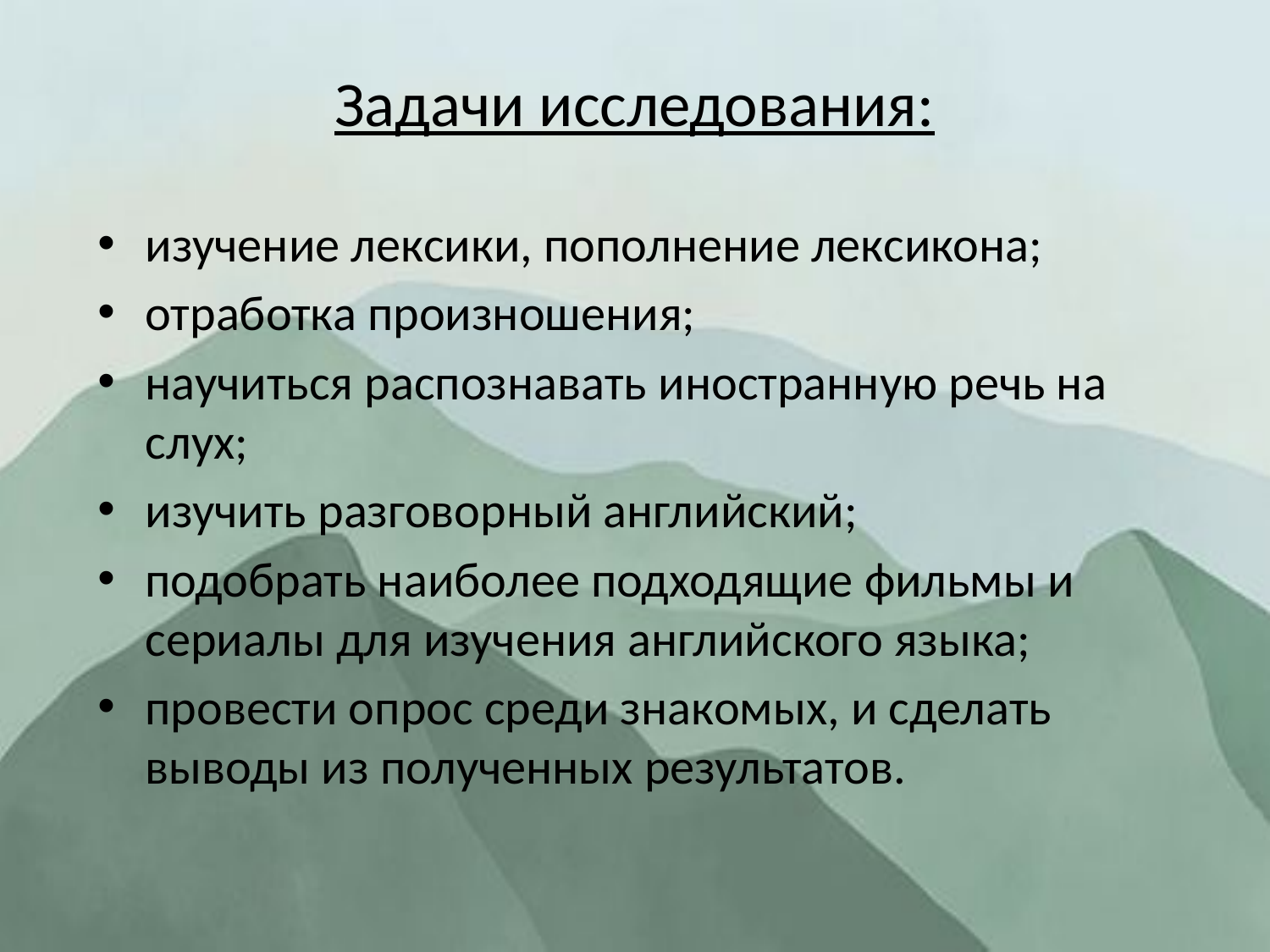

# Задачи исследования:
изучение лексики, пополнение лексикона;
отработка произношения;
научиться распознавать иностранную речь на слух;
изучить разговорный английский;
подобрать наиболее подходящие фильмы и сериалы для изучения английского языка;
провести опрос среди знакомых, и сделать выводы из полученных результатов.